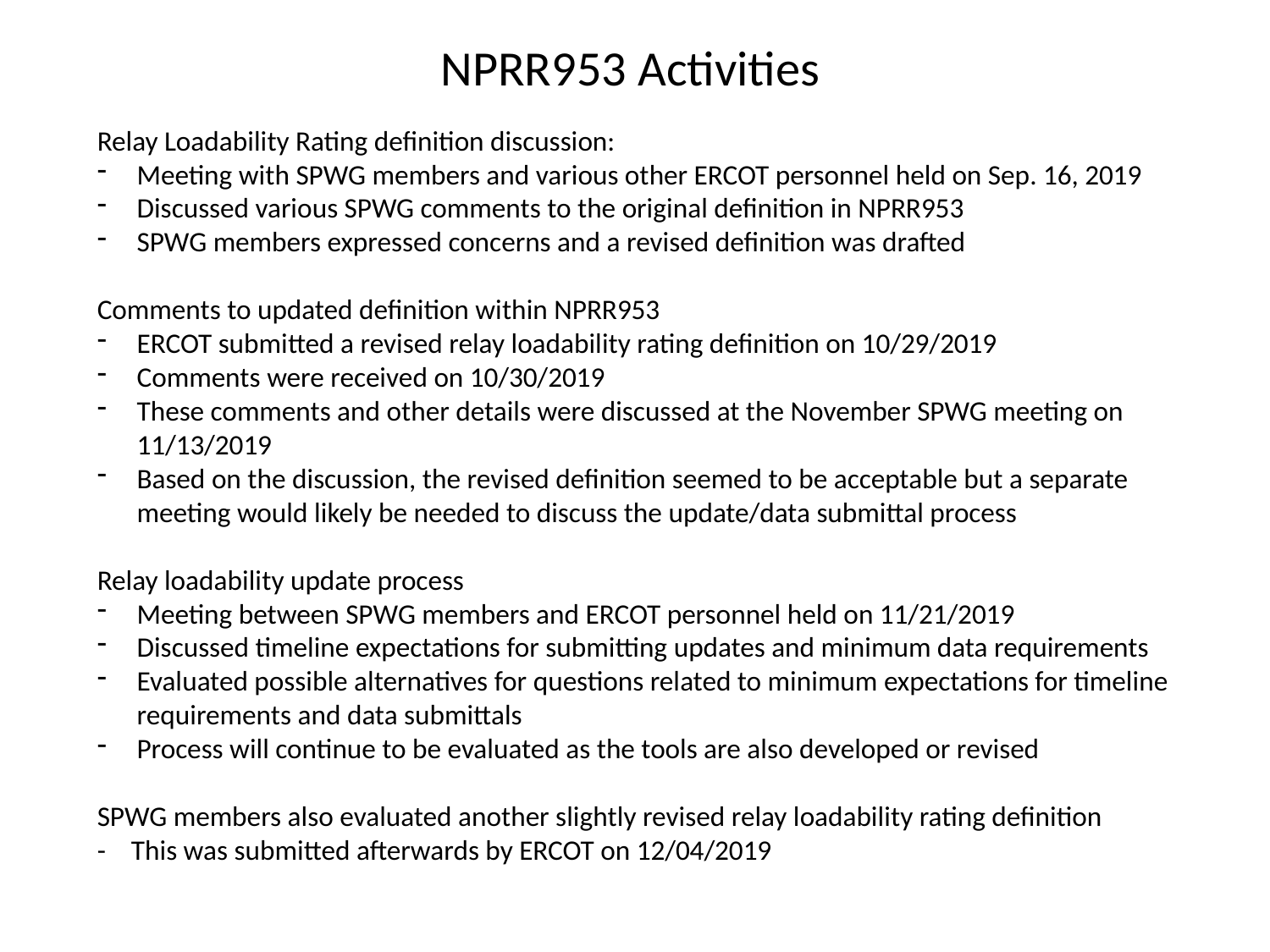

NPRR953 Activities

Relay Loadability Rating definition discussion:
Meeting with SPWG members and various other ERCOT personnel held on Sep. 16, 2019
Discussed various SPWG comments to the original definition in NPRR953
SPWG members expressed concerns and a revised definition was drafted

Comments to updated definition within NPRR953
ERCOT submitted a revised relay loadability rating definition on 10/29/2019
Comments were received on 10/30/2019
These comments and other details were discussed at the November SPWG meeting on 11/13/2019
Based on the discussion, the revised definition seemed to be acceptable but a separate meeting would likely be needed to discuss the update/data submittal process

Relay loadability update process
Meeting between SPWG members and ERCOT personnel held on 11/21/2019
Discussed timeline expectations for submitting updates and minimum data requirements
Evaluated possible alternatives for questions related to minimum expectations for timeline requirements and data submittals
Process will continue to be evaluated as the tools are also developed or revised

SPWG members also evaluated another slightly revised relay loadability rating definition
-    This was submitted afterwards by ERCOT on 12/04/2019